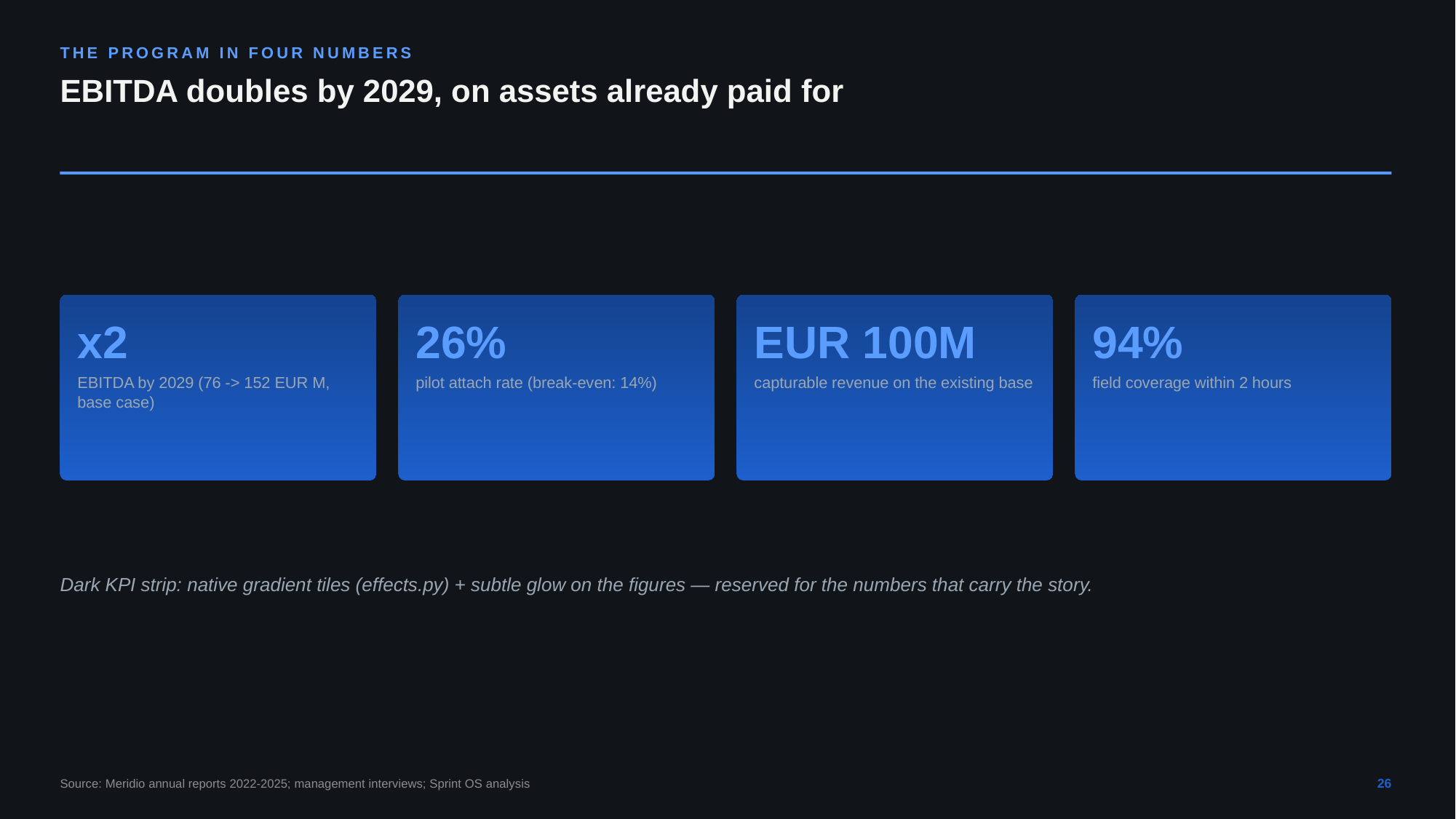

THE PROGRAM IN FOUR NUMBERS
EBITDA doubles by 2029, on assets already paid for

x2
26%
EUR 100M
94%
EBITDA by 2029 (76 -> 152 EUR M, base case)
pilot attach rate (break-even: 14%)
capturable revenue on the existing base
field coverage within 2 hours
Dark KPI strip: native gradient tiles (effects.py) + subtle glow on the figures — reserved for the numbers that carry the story.
Source: Meridio annual reports 2022-2025; management interviews; Sprint OS analysis
26